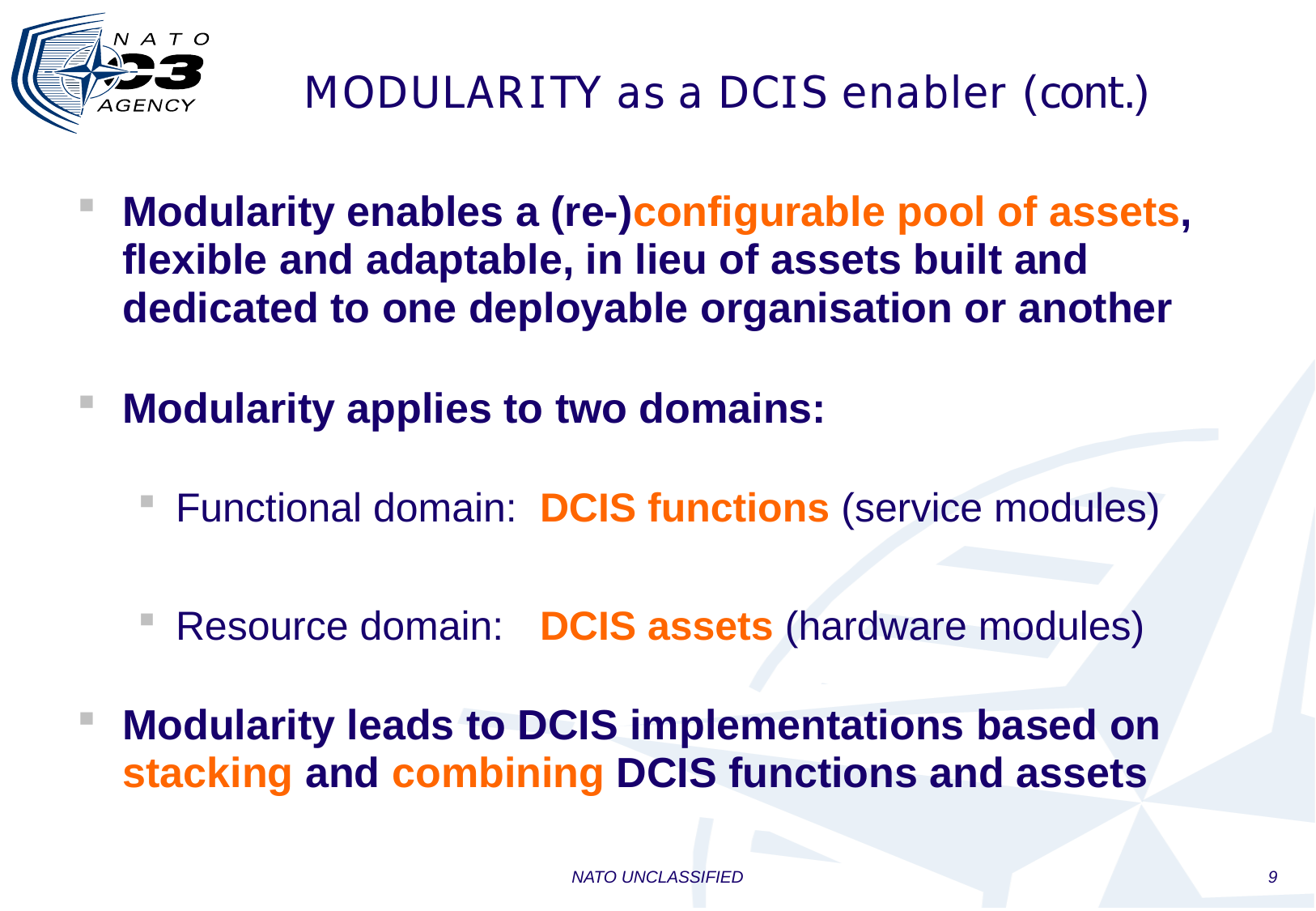

# MODULARITY as a DCIS enabler (cont.)
Modularity enables a (re-)configurable pool of assets, flexible and adaptable, in lieu of assets built and dedicated to one deployable organisation or another

Modularity applies to two domains:

Functional domain: 	DCIS functions (service modules)

Resource domain: 	DCIS assets (hardware modules)

Modularity leads to DCIS implementations based on stacking and combining DCIS functions and assets
NATO UNCLASSIFIED
9